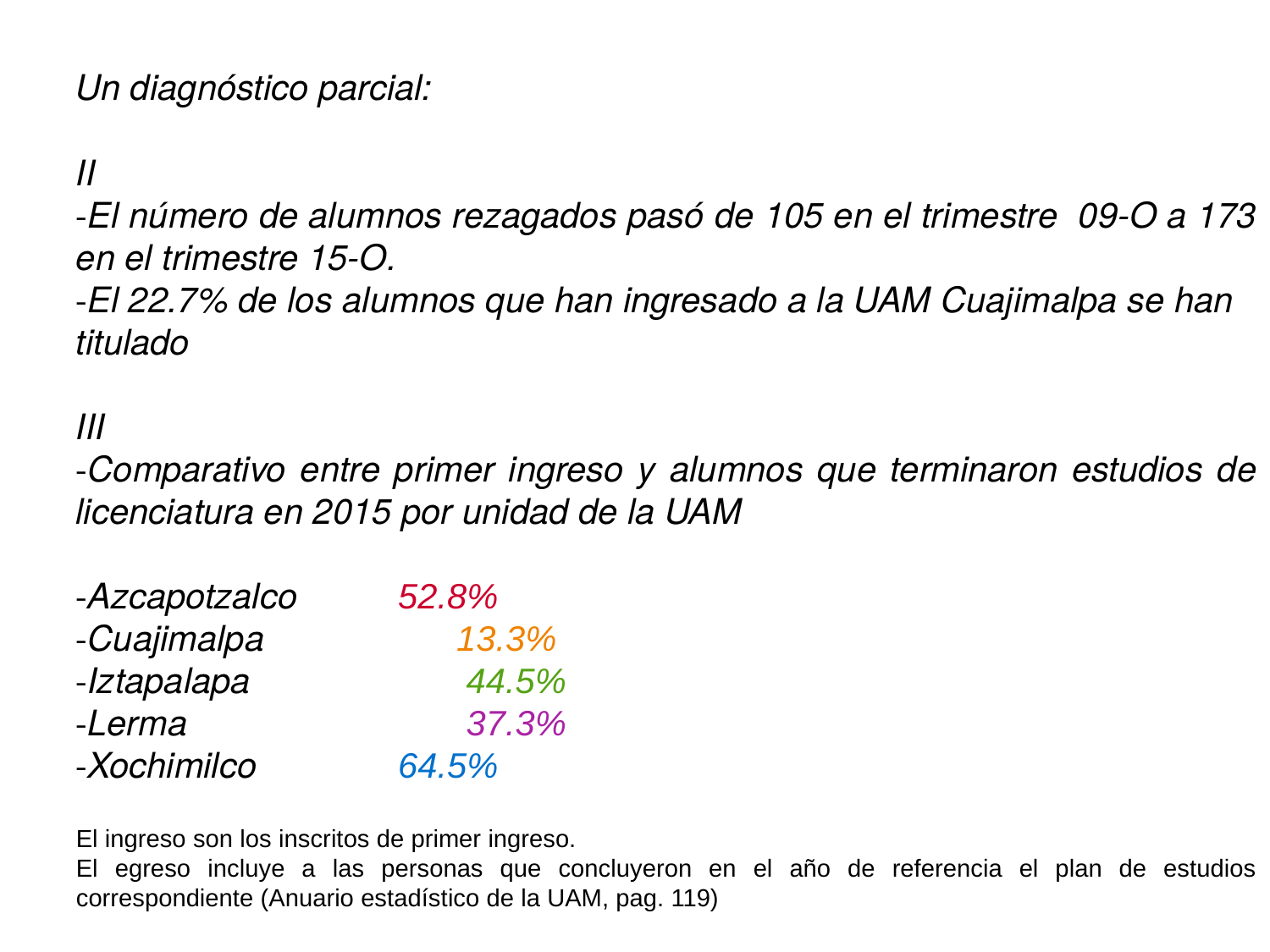

Un diagnóstico parcial:

II
El número de alumnos rezagados pasó de 105 en el trimestre  09-O a 173 en el trimestre 15-O.
El 22.7% de los alumnos que han ingresado a la UAM Cuajimalpa se han titulado

III
Comparativo entre primer ingreso y alumnos que terminaron estudios de licenciatura en 2015 por unidad de la UAM

Azcapotzalco	       52.8%
Cuajimalpa	             13.3%
Iztapalapa	              44.5%
Lerma		              37.3%
Xochimilco 	       64.5%

El ingreso son los inscritos de primer ingreso.
El egreso incluye a las personas que concluyeron en el año de referencia el plan de estudios correspondiente (Anuario estadístico de la UAM, pag. 119)